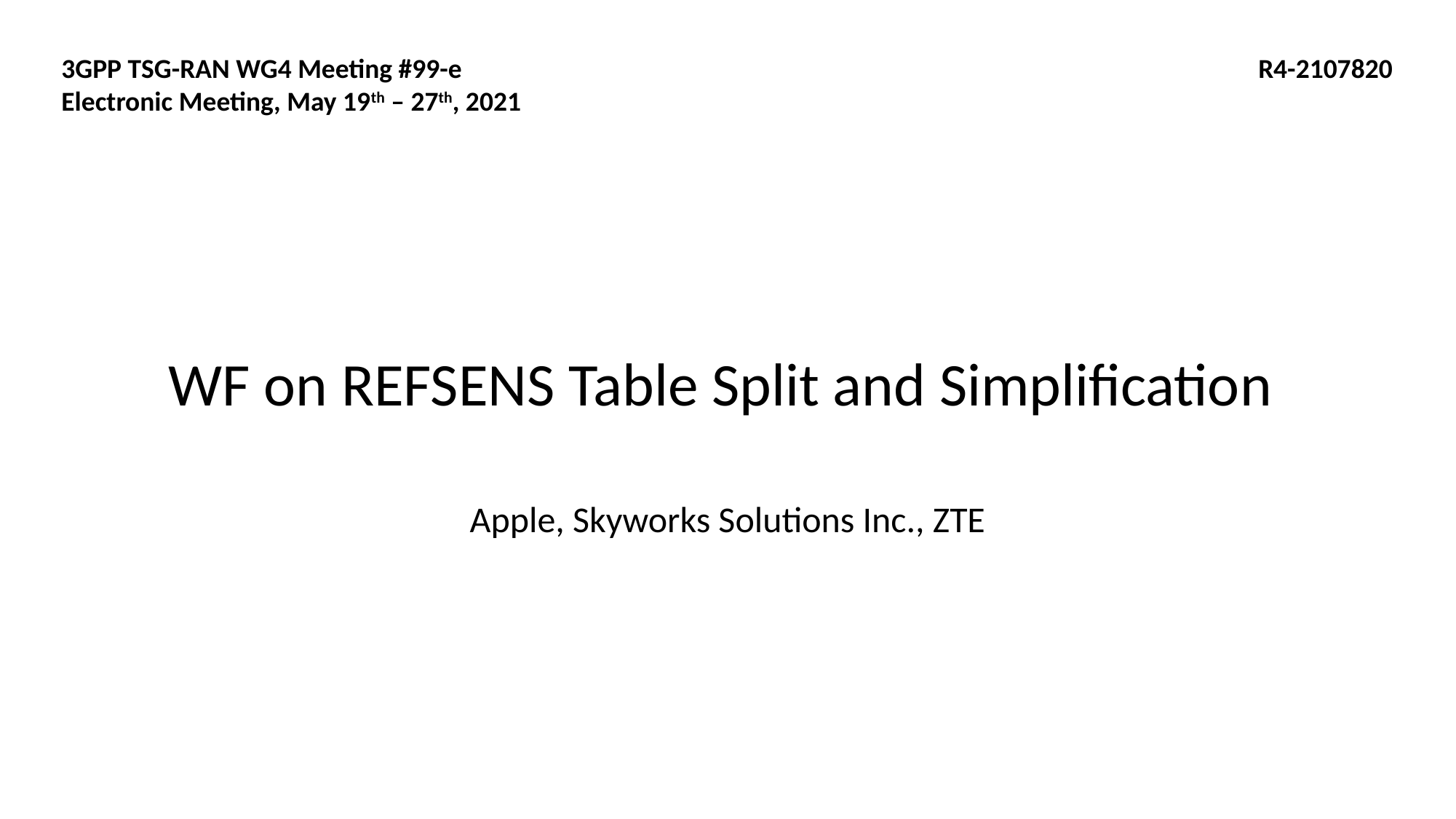

3GPP TSG-RAN WG4 Meeting #99-e
Electronic Meeting, May 19th – 27th, 2021
R4-2107820
# WF on REFSENS Table Split and Simplification
Apple, Skyworks Solutions Inc., ZTE